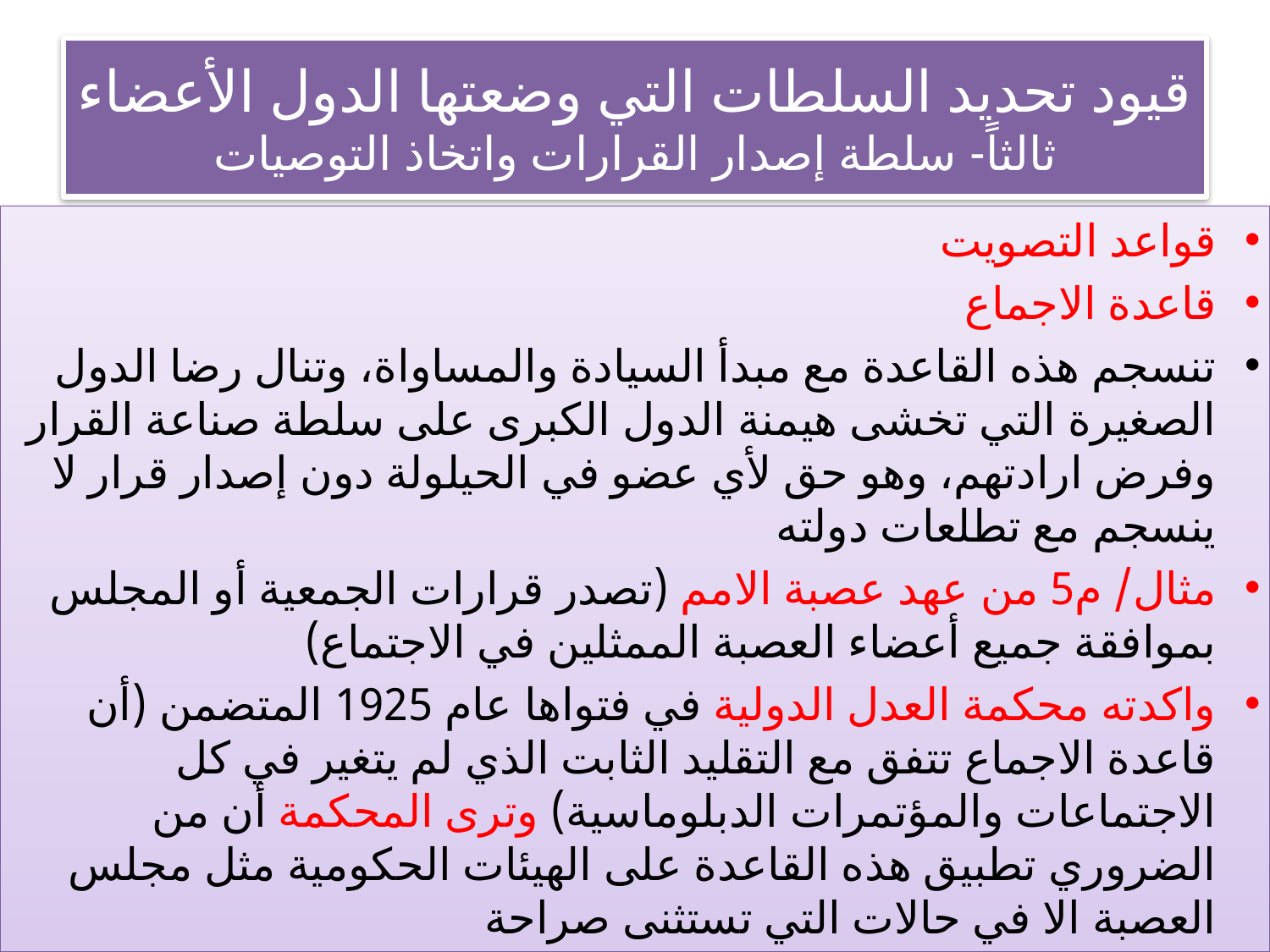

# قيود تحديد السلطات التي وضعتها الدول الأعضاء ثالثاً- سلطة إصدار القرارات واتخاذ التوصيات
قواعد التصويت
قاعدة الاجماع
تنسجم هذه القاعدة مع مبدأ السيادة والمساواة، وتنال رضا الدول الصغيرة التي تخشى هيمنة الدول الكبرى على سلطة صناعة القرار وفرض ارادتهم، وهو حق لأي عضو في الحيلولة دون إصدار قرار لا ينسجم مع تطلعات دولته
مثال/ م5 من عهد عصبة الامم (تصدر قرارات الجمعية أو المجلس بموافقة جميع أعضاء العصبة الممثلين في الاجتماع)
واكدته محكمة العدل الدولية في فتواها عام 1925 المتضمن (أن قاعدة الاجماع تتفق مع التقليد الثابت الذي لم يتغير في كل الاجتماعات والمؤتمرات الدبلوماسية) وترى المحكمة أن من الضروري تطبيق هذه القاعدة على الهيئات الحكومية مثل مجلس العصبة الا في حالات التي تستثنى صراحة